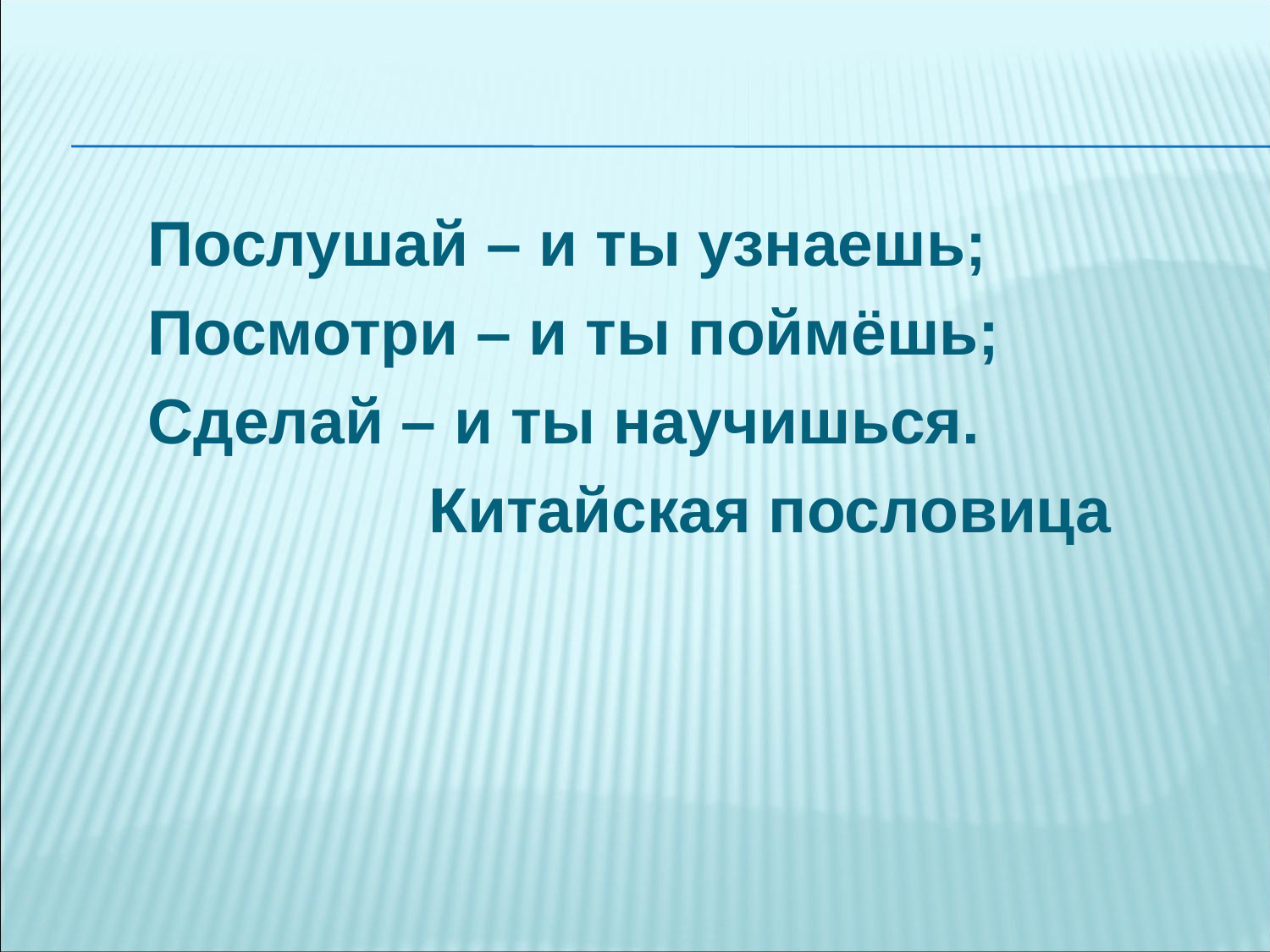

#
Послушай – и ты узнаешь;
Посмотри – и ты поймёшь;
Сделай – и ты научишься.
                Китайская пословица